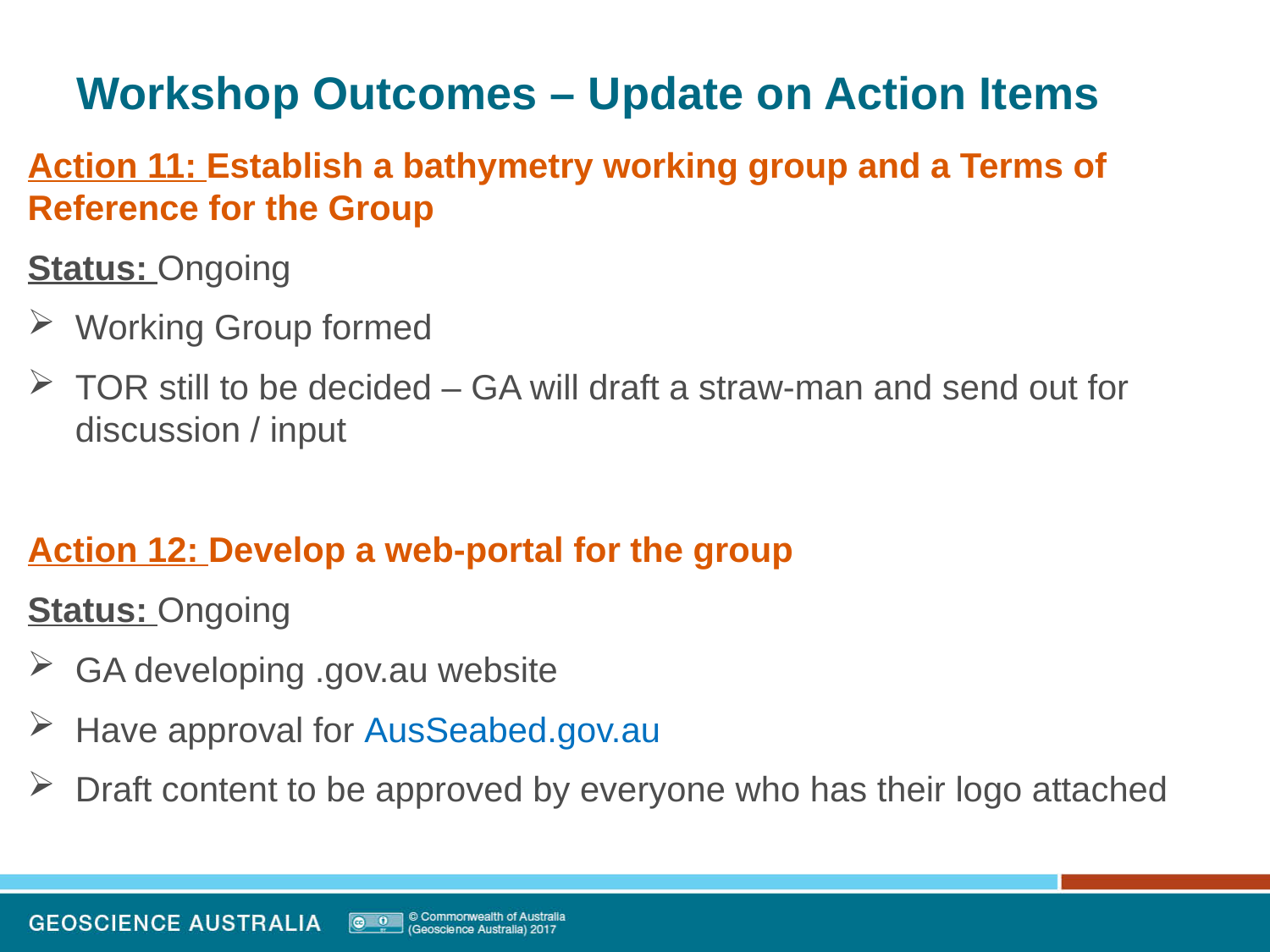

# Workshop Outcomes – Update on Action Items
Action 11: Establish a bathymetry working group and a Terms of Reference for the Group
Status: Ongoing
Working Group formed
TOR still to be decided – GA will draft a straw-man and send out for discussion / input

Action 12: Develop a web-portal for the group
Status: Ongoing
GA developing .gov.au website
Have approval for AusSeabed.gov.au
Draft content to be approved by everyone who has their logo attached